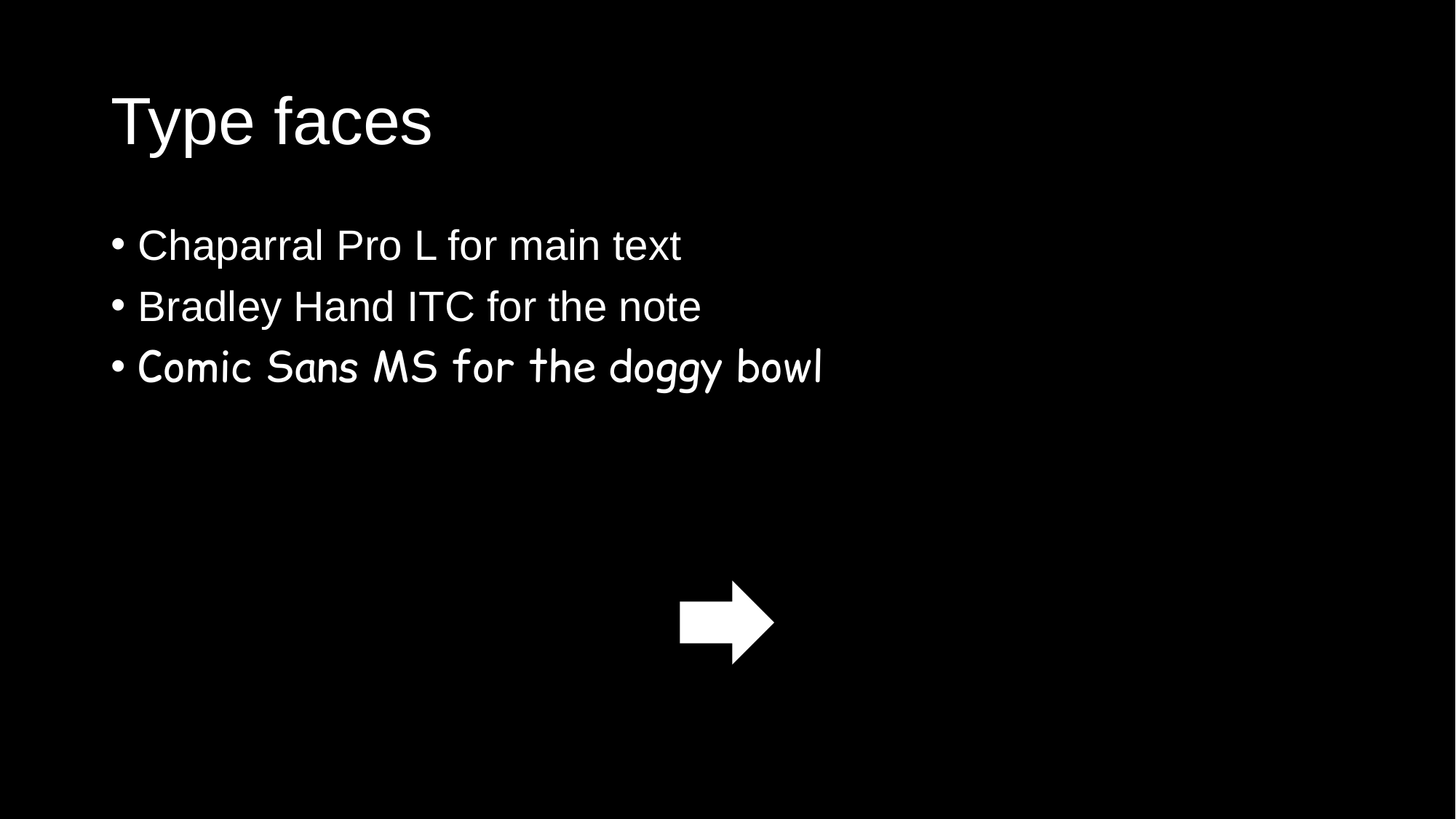

# Type faces
Chaparral Pro L for main text
Bradley Hand ITC for the note
Comic Sans MS for the doggy bowl